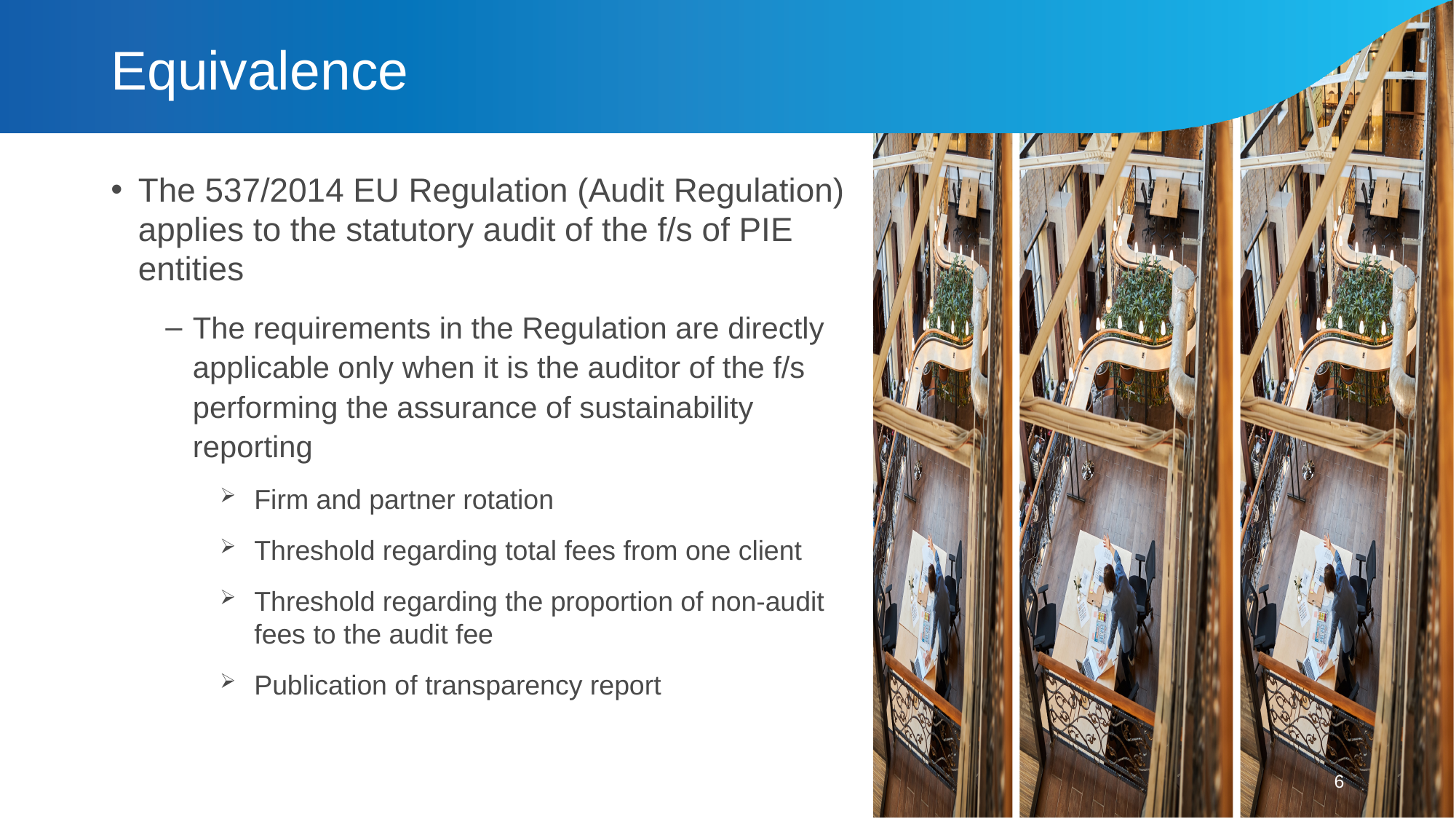

# Equivalence
The 537/2014 EU Regulation (Audit Regulation) applies to the statutory audit of the f/s of PIE entities
The requirements in the Regulation are directly applicable only when it is the auditor of the f/s performing the assurance of sustainability reporting
Firm and partner rotation
Threshold regarding total fees from one client
Threshold regarding the proportion of non-audit fees to the audit fee
Publication of transparency report
6